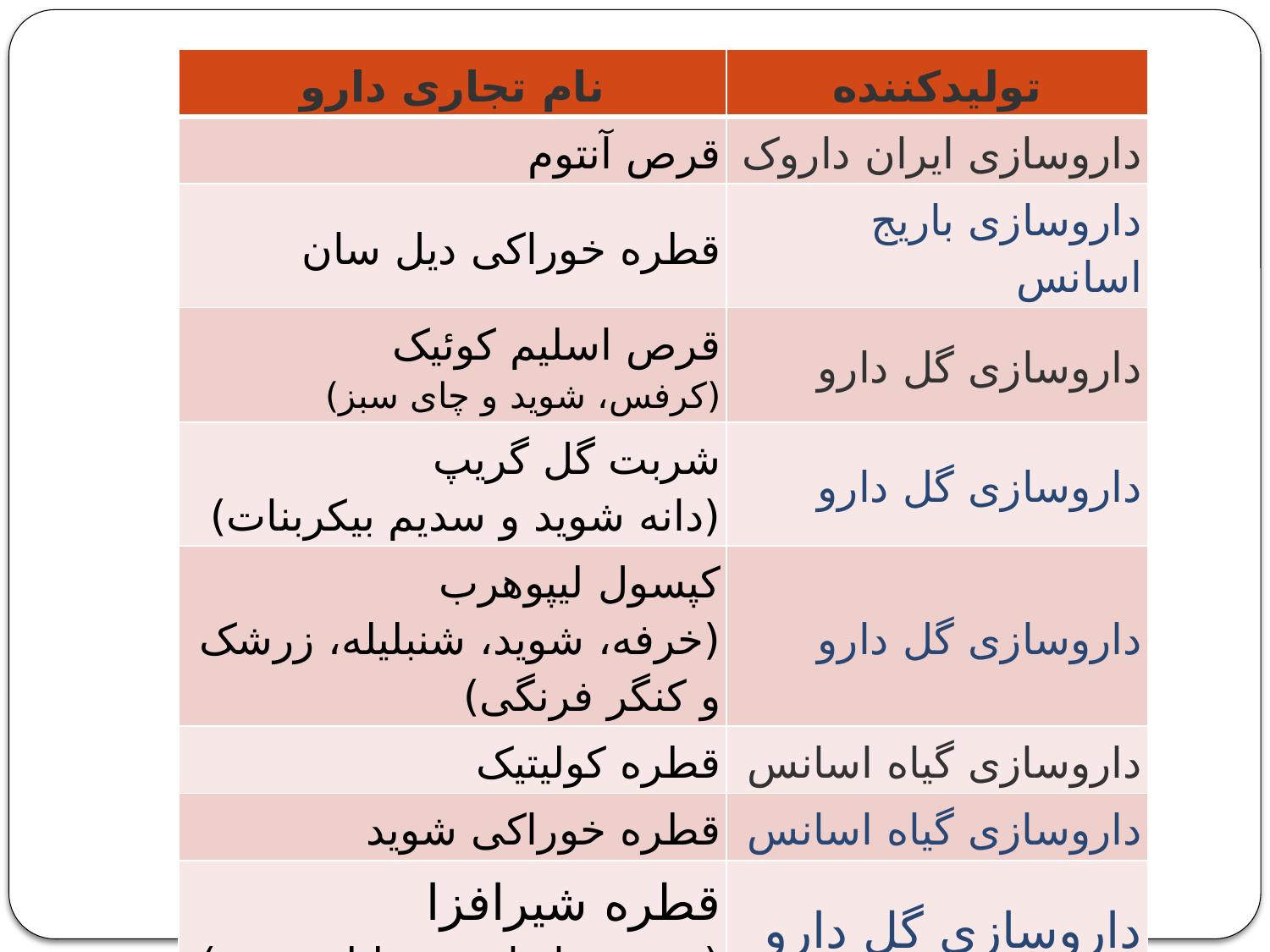

| نام تجاری دارو | تولیدکننده |
| --- | --- |
| قرص آنتوم | داروسازی ایران داروک |
| قطره خوراکی دیل سان | داروسازی باریج اسانس |
| قرص اسلیم کوئیک (کرفس، شوید و چای سبز) | داروسازی گل دارو |
| شربت گل گریپ (دانه شوید و سدیم بیکربنات) | داروسازی گل دارو |
| کپسول لیپوهرب (خرفه، شوید، شنبلیله، زرشک و کنگر فرنگی) | داروسازی گل دارو |
| قطره کولیتیک | داروسازی گیاه اسانس |
| قطره خوراکی شوید | داروسازی گیاه اسانس |
| قطره شیرافزا (شوید، رازیانه، شنبلیله، زیره) | داروسازی گل دارو |